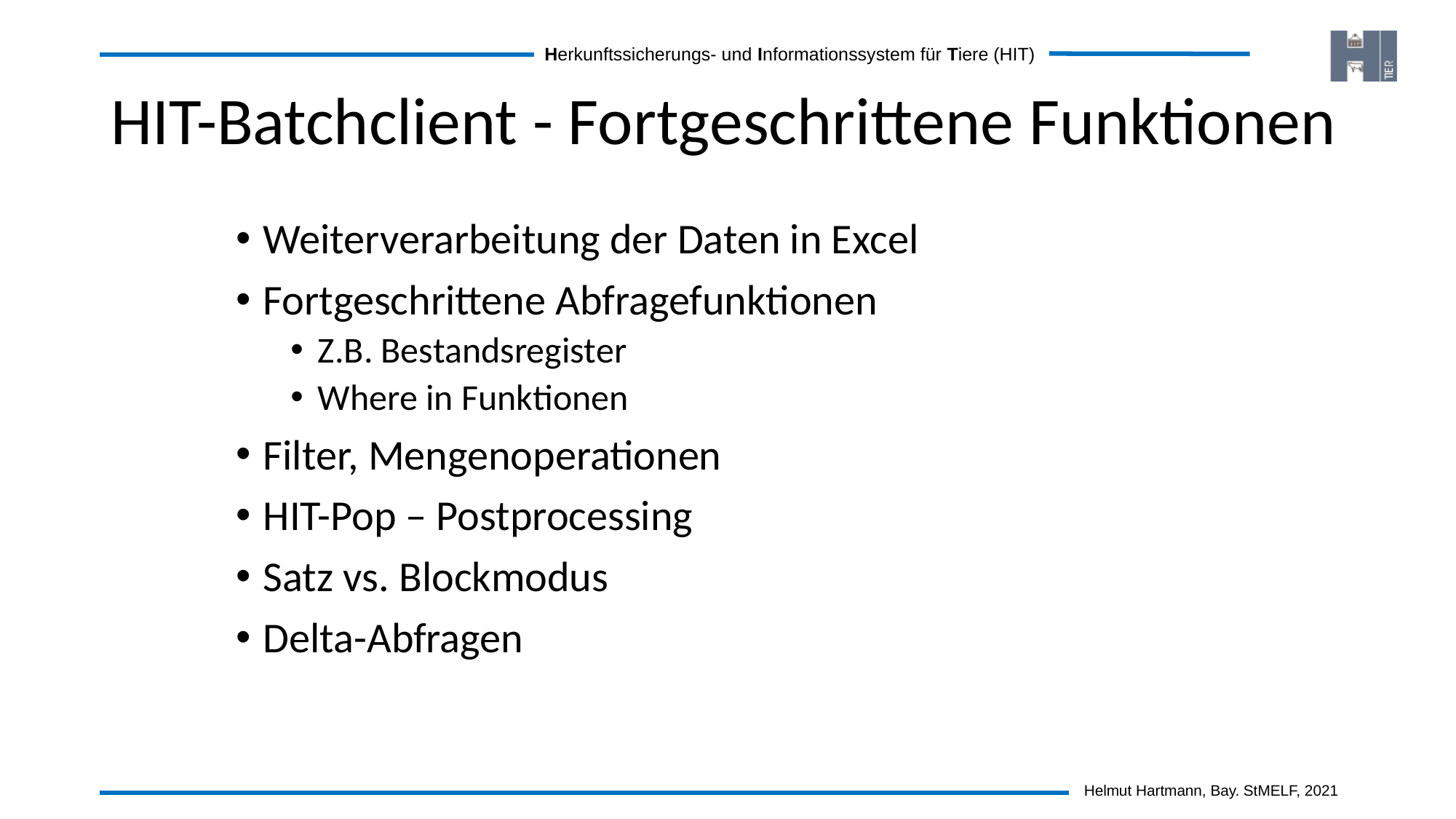

# HIT-Batchclient - Fortgeschrittene Funktionen
Weiterverarbeitung der Daten in Excel
Fortgeschrittene Abfragefunktionen
Z.B. Bestandsregister
Where in Funktionen
Filter, Mengenoperationen
HIT-Pop – Postprocessing
Satz vs. Blockmodus
Delta-Abfragen